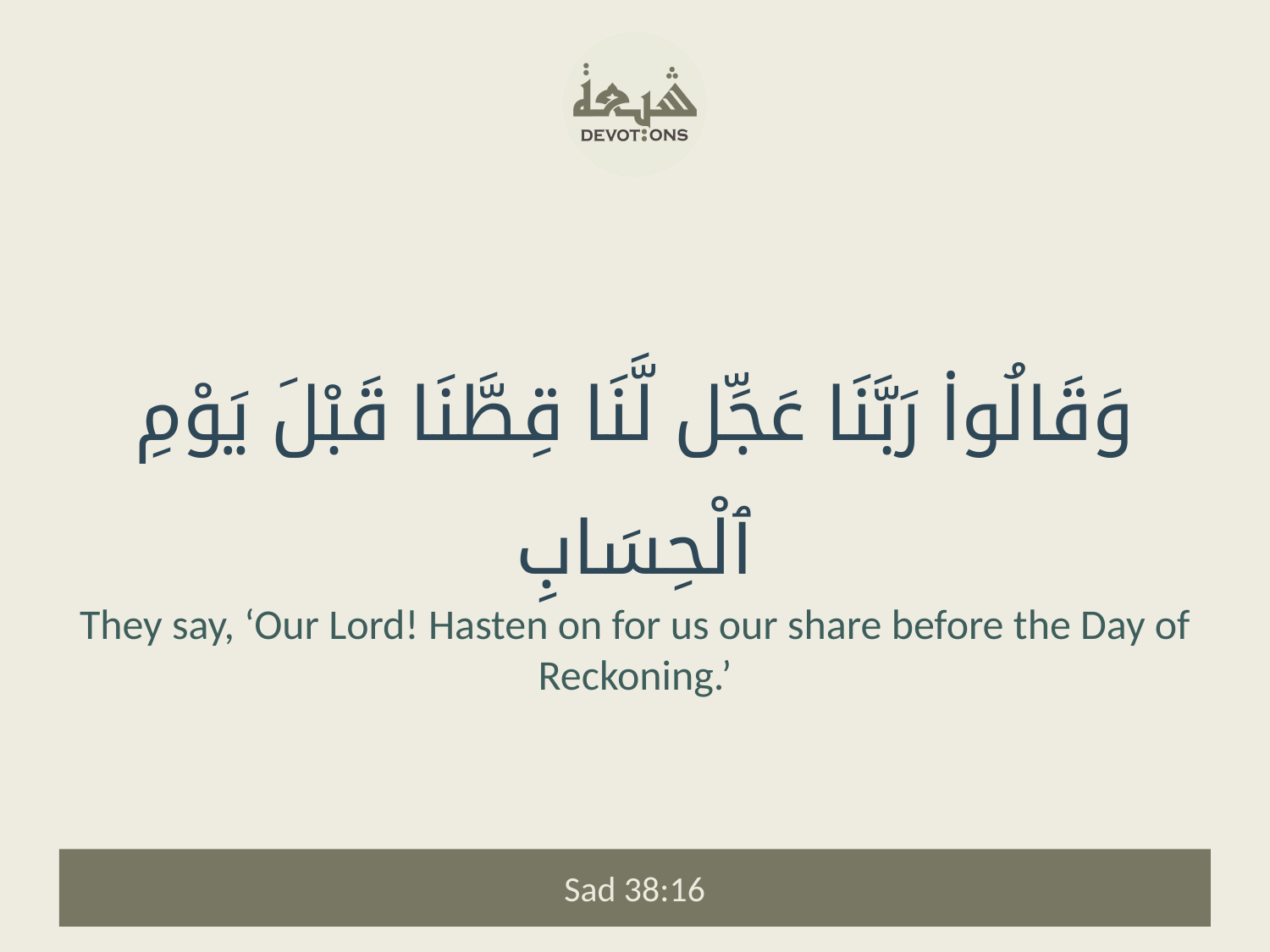

وَقَالُوا۟ رَبَّنَا عَجِّل لَّنَا قِطَّنَا قَبْلَ يَوْمِ ٱلْحِسَابِ
They say, ‘Our Lord! Hasten on for us our share before the Day of Reckoning.’
Sad 38:16